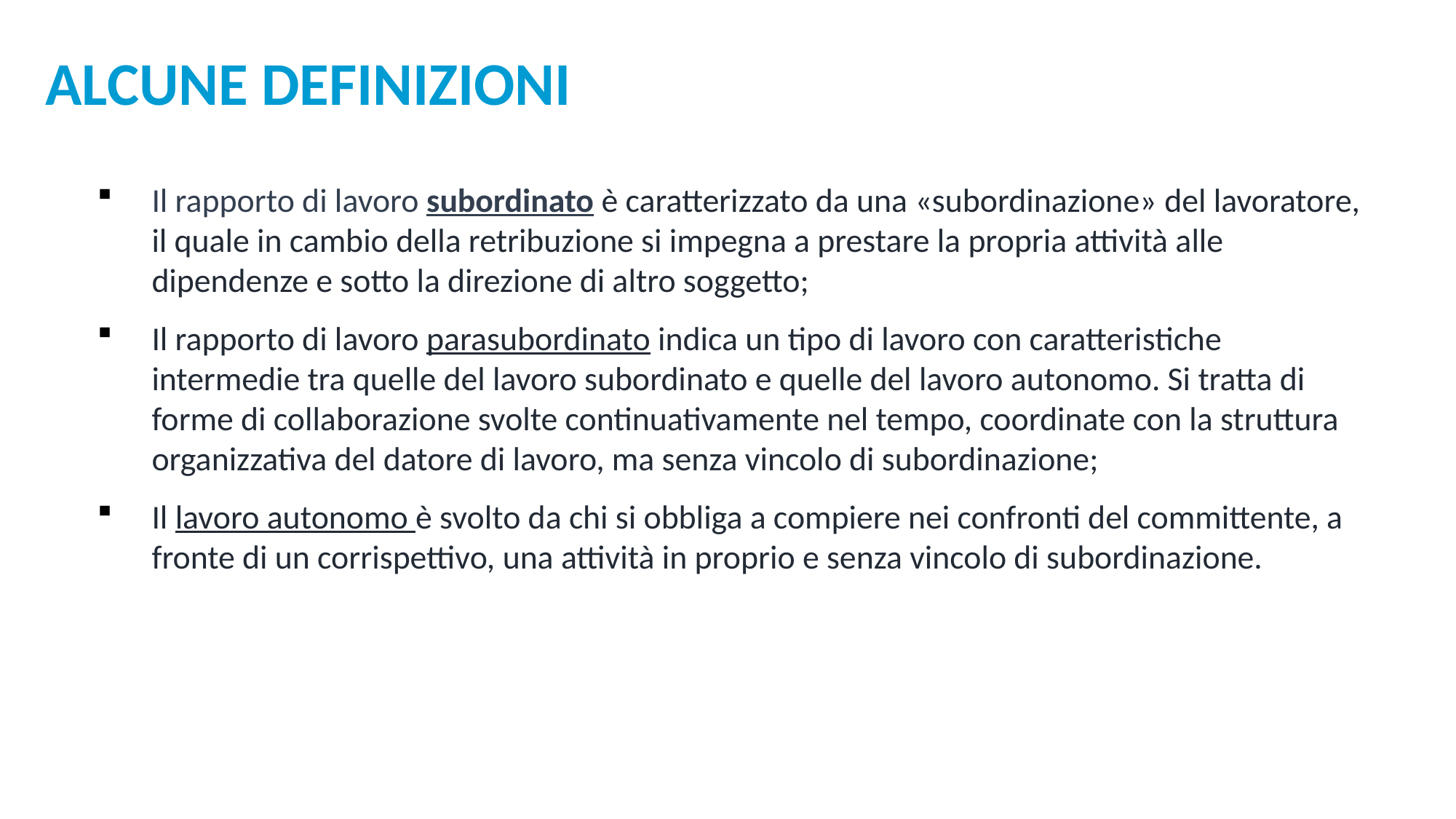

ALCUNE definizioni

Il rapporto di lavoro subordinato è caratterizzato da una «subordinazione» del lavoratore, il quale in cambio della retribuzione si impegna a prestare la propria attività alle dipendenze e sotto la direzione di altro soggetto;
Il rapporto di lavoro parasubordinato indica un tipo di lavoro con caratteristiche intermedie tra quelle del lavoro subordinato e quelle del lavoro autonomo. Si tratta di forme di collaborazione svolte continuativamente nel tempo, coordinate con la struttura organizzativa del datore di lavoro, ma senza vincolo di subordinazione;
Il lavoro autonomo è svolto da chi si obbliga a compiere nei confronti del committente, a fronte di un corrispettivo, una attività in proprio e senza vincolo di subordinazione.